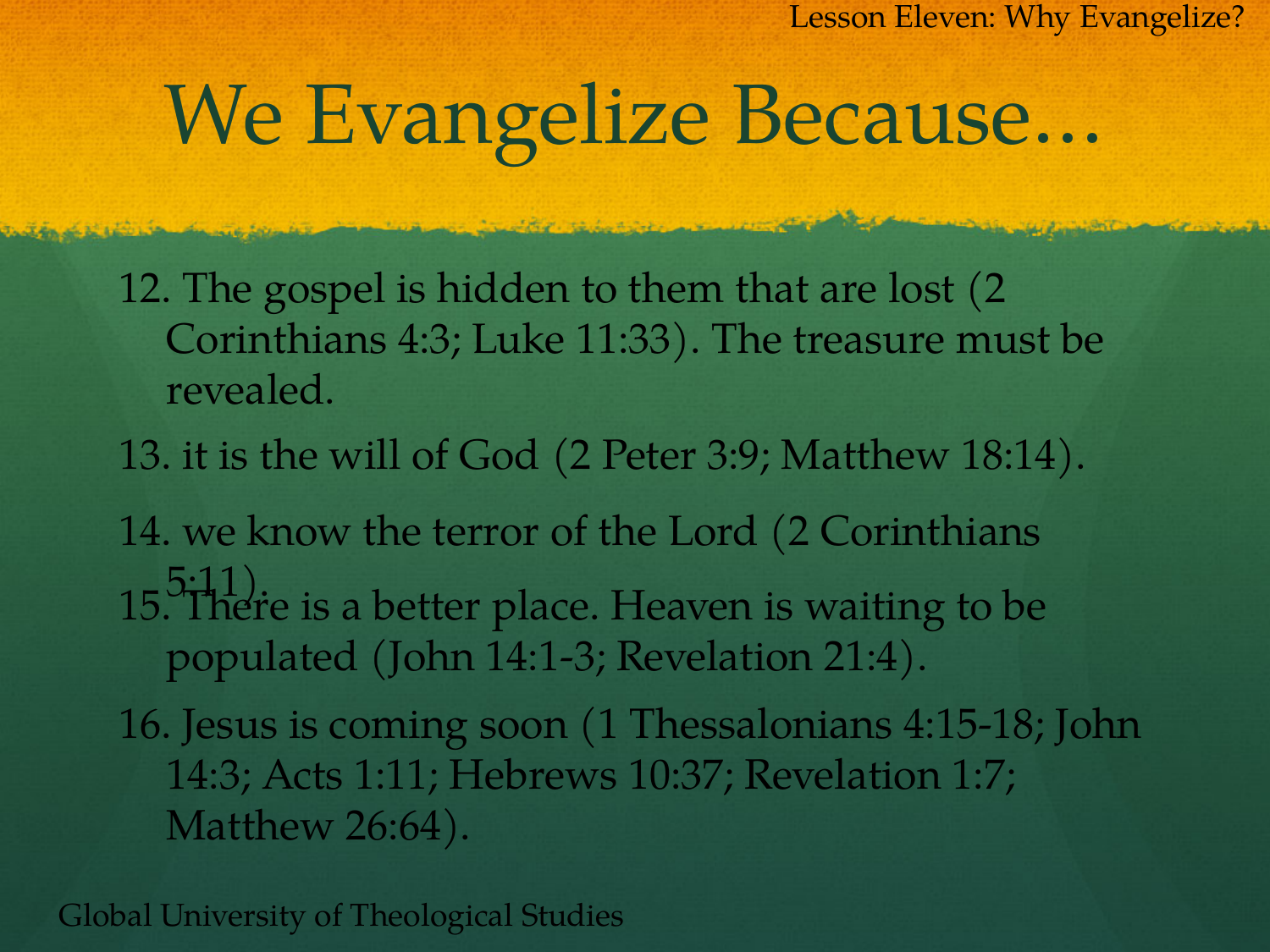

Lesson Eleven: Why Evangelize?

# We Evangelize Because…
12. The gospel is hidden to them that are lost (2 Corinthians 4:3; Luke 11:33). The treasure must be revealed.

13. it is the will of God (2 Peter 3:9; Matthew 18:14).
14. we know the terror of the Lord (2 Corinthians 5:11).
15. There is a better place. Heaven is waiting to be populated (John 14:1-3; Revelation 21:4).
16. Jesus is coming soon (1 Thessalonians 4:15-18; John 14:3; Acts 1:11; Hebrews 10:37; Revelation 1:7; Matthew 26:64).
Global University of Theological Studies